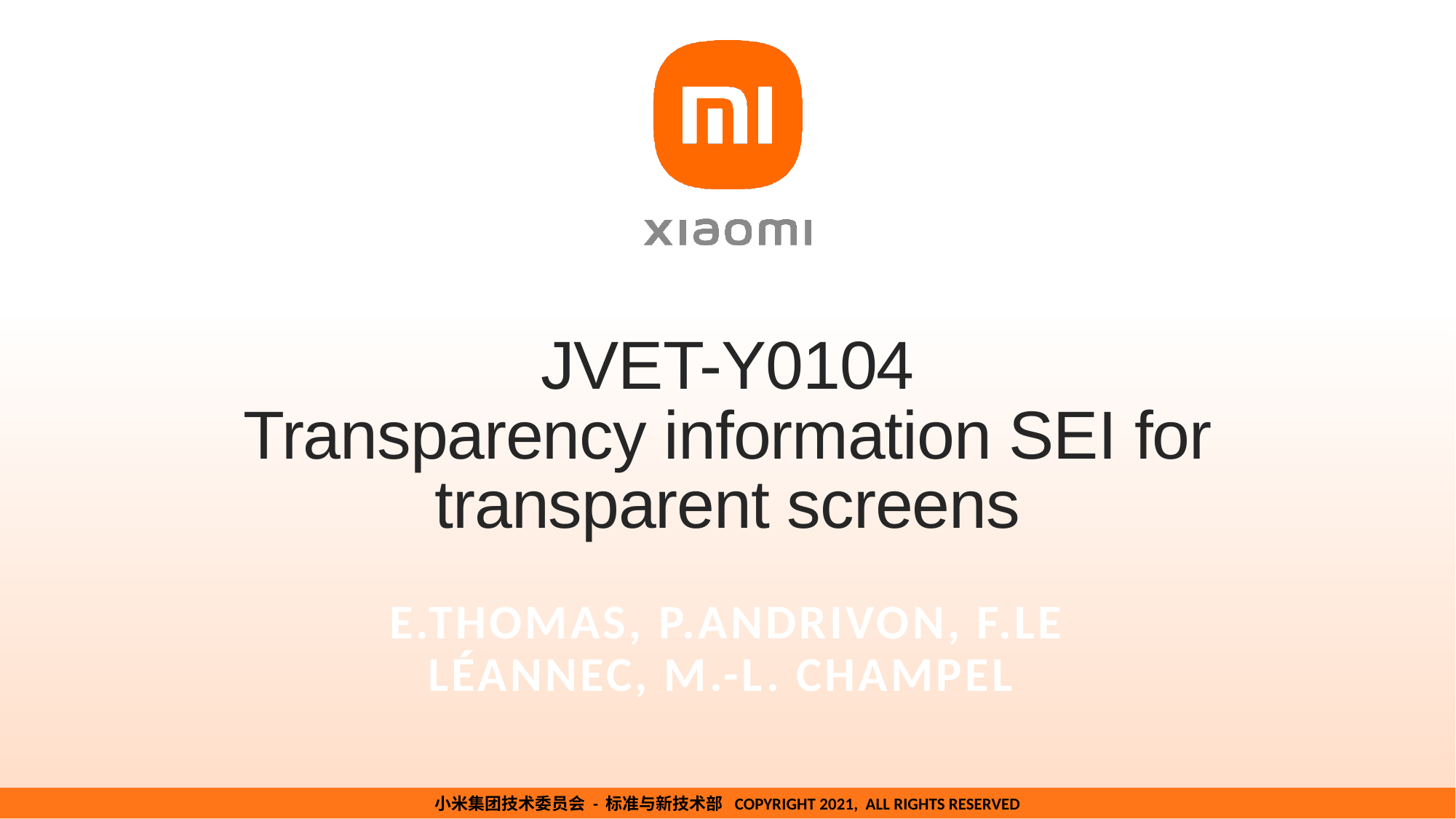

# JVET-Y0104 Transparency information SEI for transparent screens
E.Thomas, P.Andrivon, F.Le Léannec, M.-L. Champel